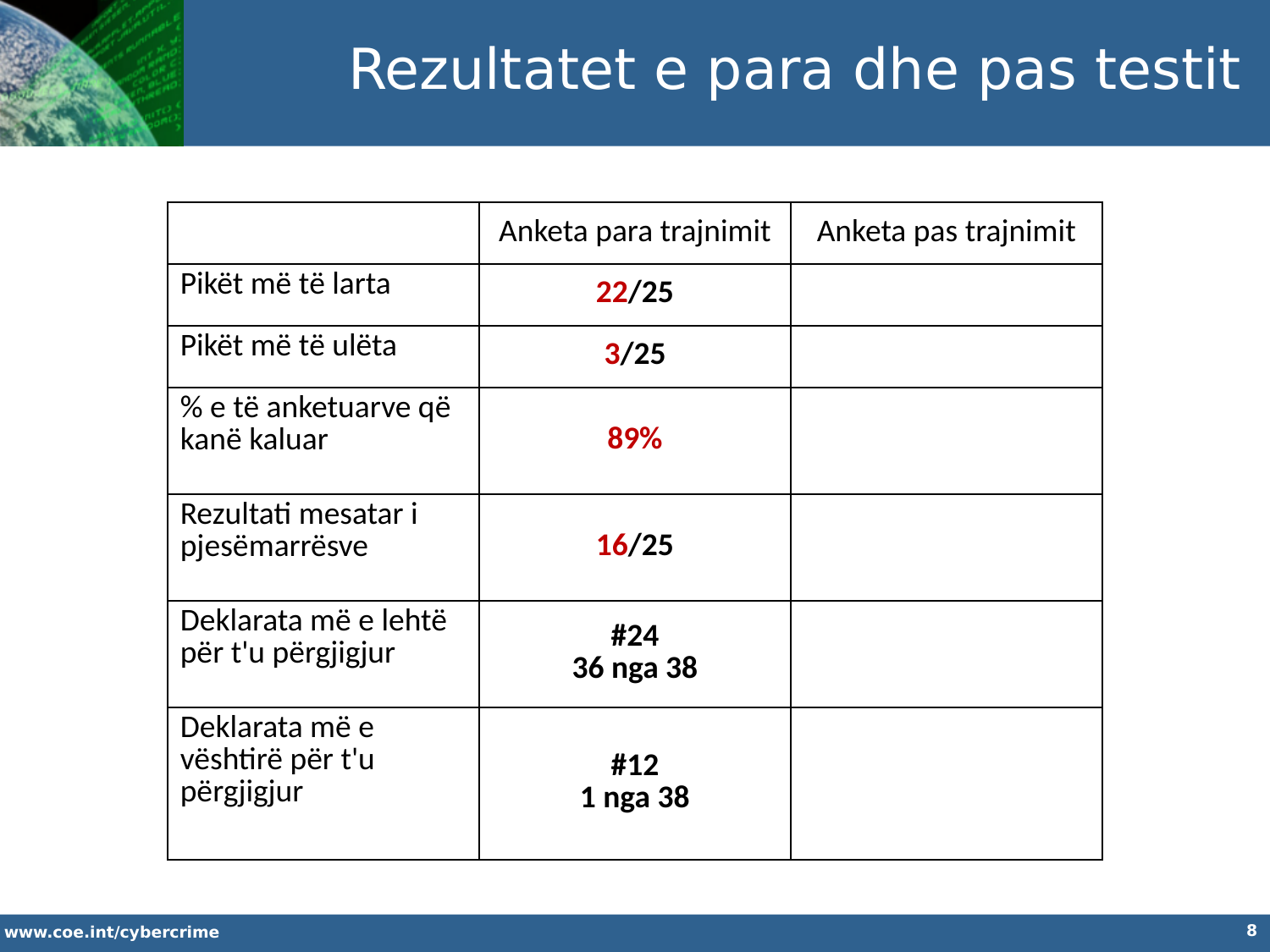

Rezultatet e para dhe pas testit
|  | Anketa para trajnimit | Anketa pas trajnimit |
| --- | --- | --- |
| Pikët më të larta | 22/25 |  |
| Pikët më të ulëta | 3/25 |  |
| % e të anketuarve që kanë kaluar | 89% |  |
| Rezultati mesatar i pjesëmarrësve | 16/25 |  |
| Deklarata më e lehtë për t'u përgjigjur | #24 36 nga 38 |  |
| Deklarata më e vështirë për t'u përgjigjur | #12 1 nga 38 |  |